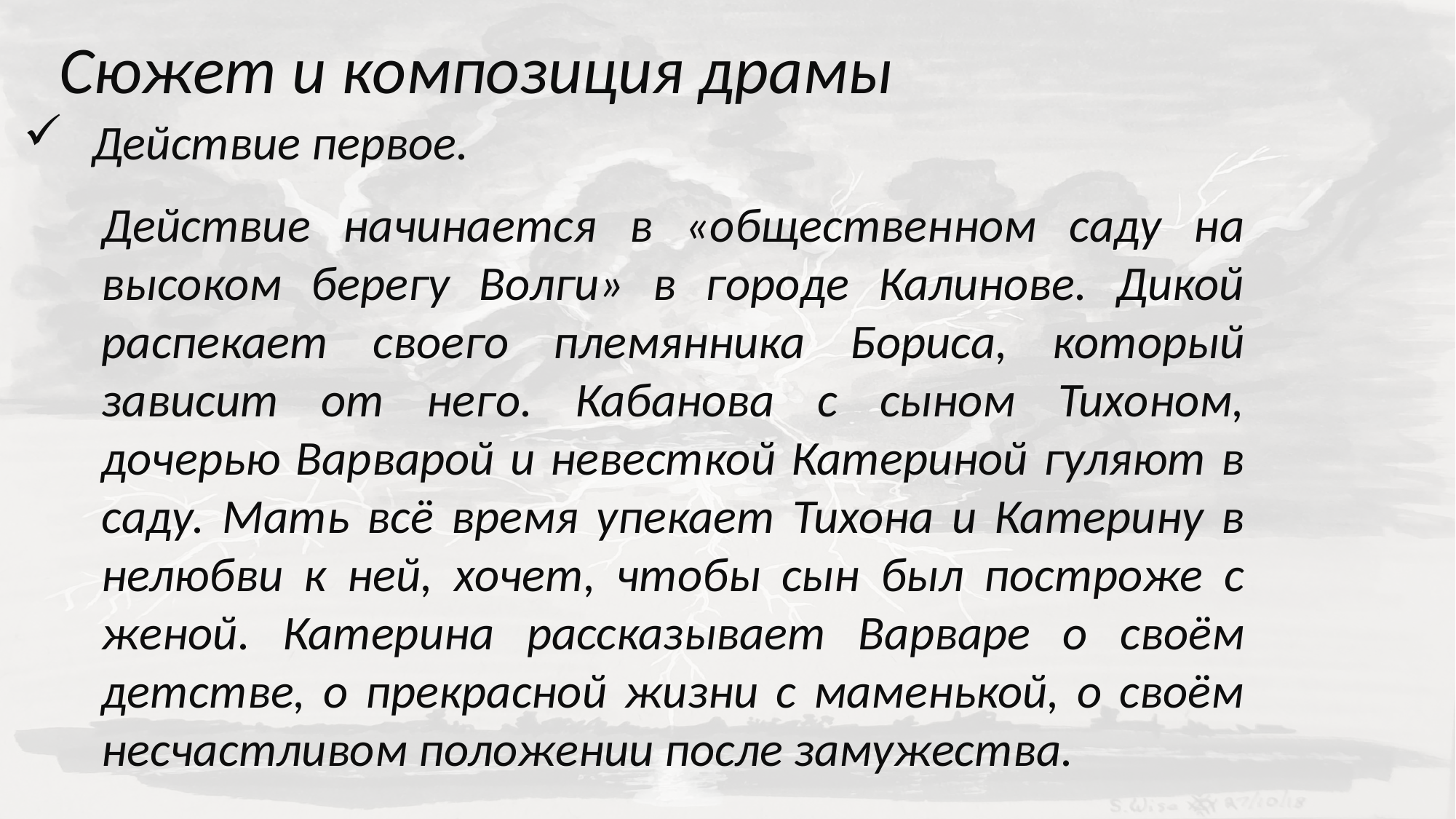

Сюжет и композиция драмы
Действие первое.
Действие начинается в «общественном саду на высоком берегу Волги» в городе Калинове. Дикой распекает своего племянника Бориса, который зависит от него. Кабанова с сыном Тихоном, дочерью Варварой и невесткой Катериной гуляют в саду. Мать всё время упекает Тихона и Катерину в нелюбви к ней, хочет, чтобы сын был построже с женой. Катерина рассказывает Варваре о своём детстве, о прекрасной жизни с маменькой, о своём несчастливом положении после замужества.